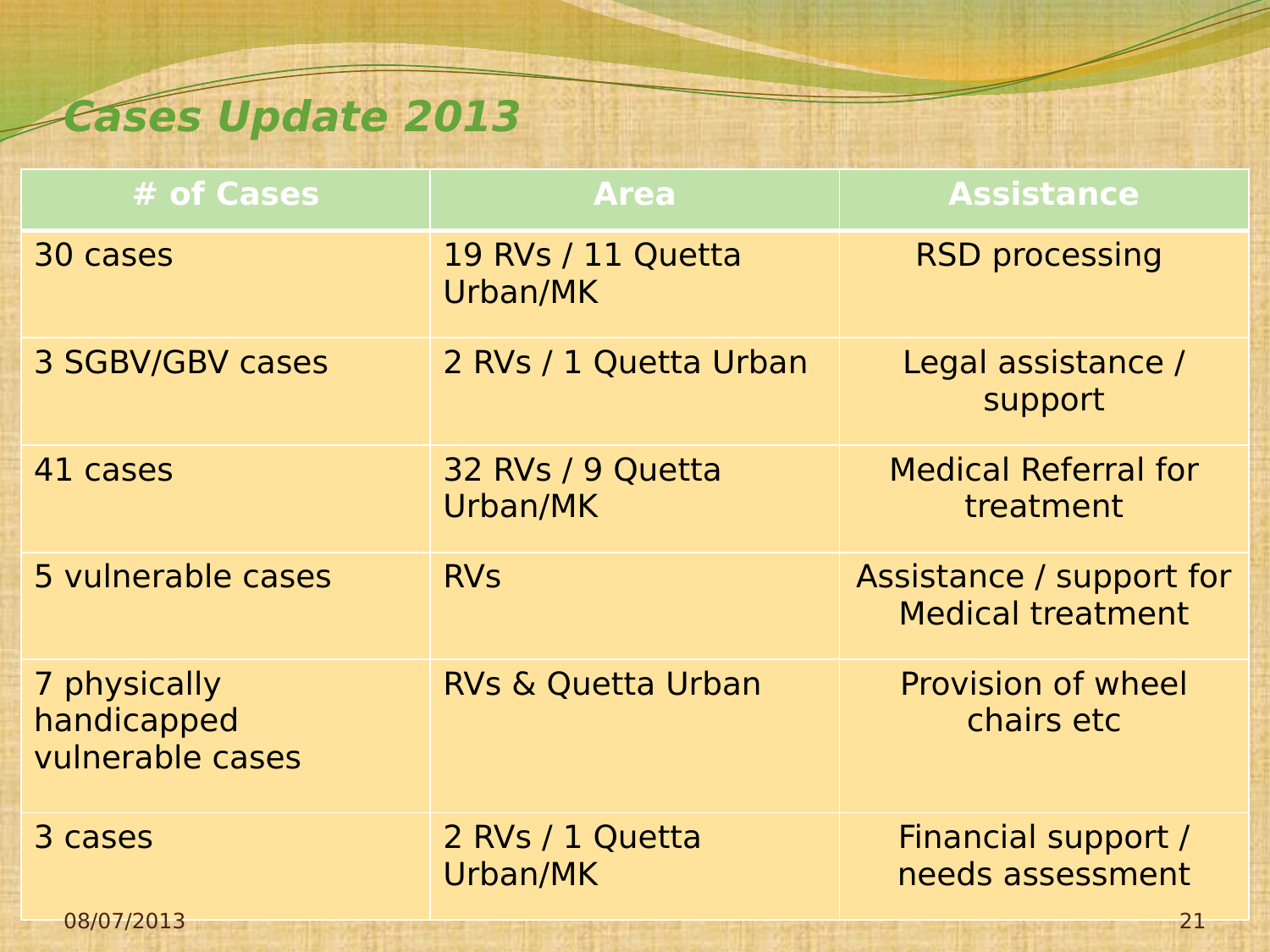

# Cases Update 2013
| # of Cases | Area | Assistance |
| --- | --- | --- |
| 30 cases | 19 RVs / 11 Quetta Urban/MK | RSD processing |
| 3 SGBV/GBV cases | 2 RVs / 1 Quetta Urban | Legal assistance / support |
| 41 cases | 32 RVs / 9 Quetta Urban/MK | Medical Referral for treatment |
| 5 vulnerable cases | RVs | Assistance / support for Medical treatment |
| 7 physically handicapped vulnerable cases | RVs & Quetta Urban | Provision of wheel chairs etc |
| 3 cases | 2 RVs / 1 Quetta Urban/MK | Financial support / needs assessment |
08/07/2013
21